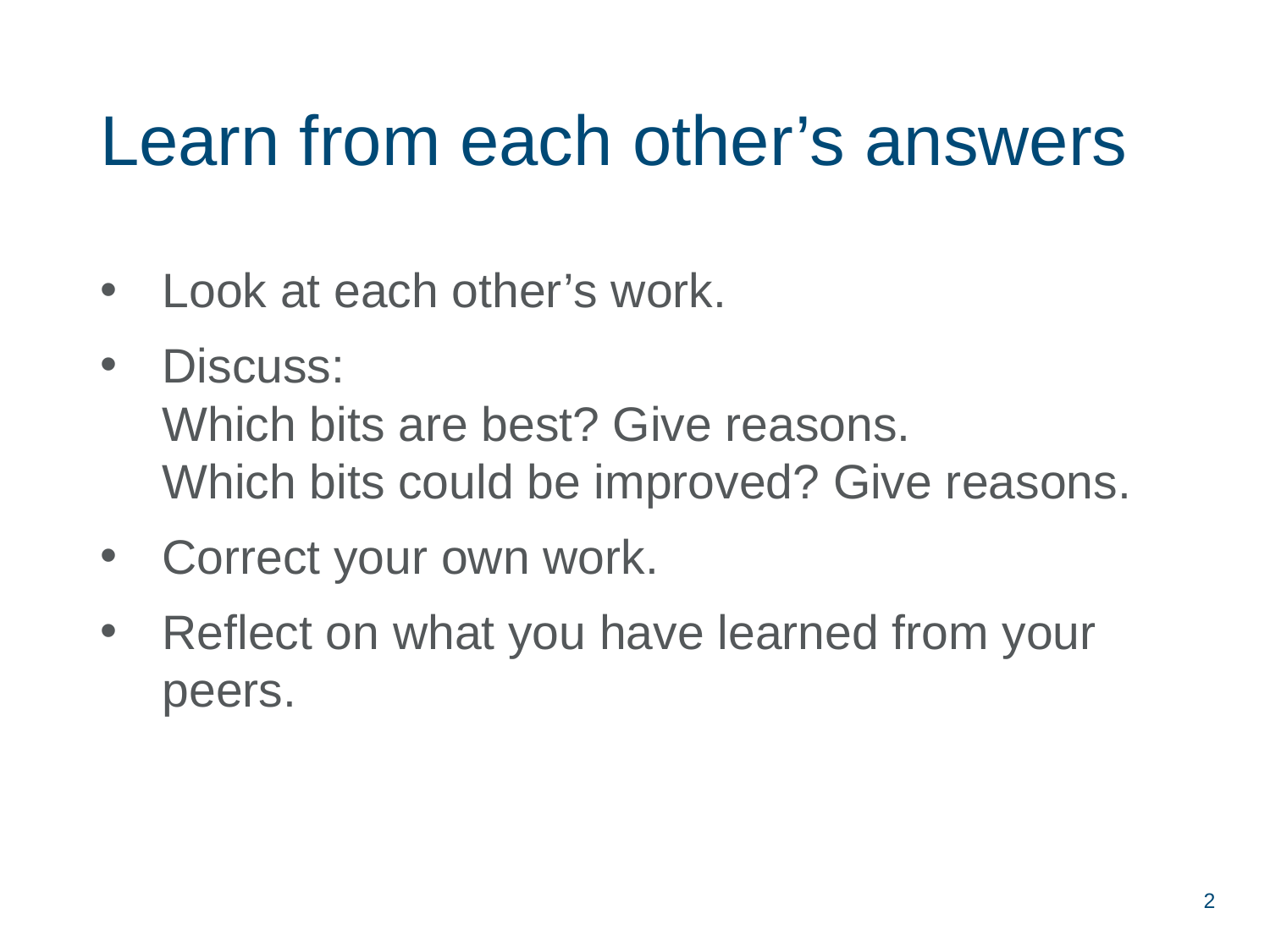

# Learn from each other’s answers
Look at each other’s work.
Discuss:
Which bits are best? Give reasons.
Which bits could be improved? Give reasons.
Correct your own work.
Reflect on what you have learned from your peers.
2